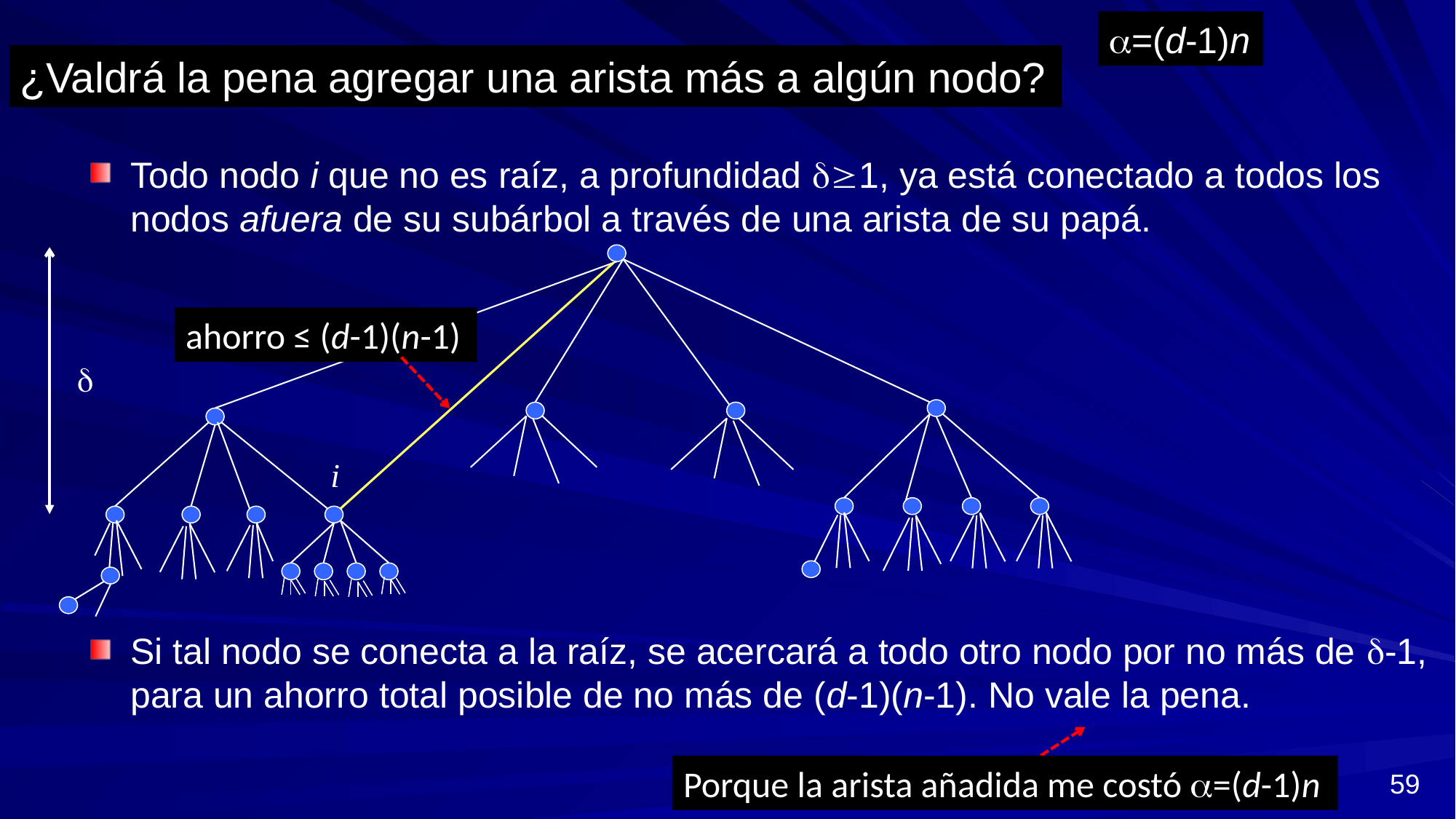

α=(d-1)n
¿Valdrá la pena agregar una arista más a algún nodo?
Todo nodo i que no es raíz, a profundidad δ≥1, ya está conectado a todos los nodos afuera de su subárbol a través de una arista de su papá.

Si tal nodo se conecta a la raíz, se acercará a todo otro nodo por no más de δ-1, para un ahorro total posible de no más de (d-1)(n-1). No vale la pena.

ahorro ≤ (d-1)(n-1)
 δ

i

Porque la arista añadida me costó α=(d-1)n
59